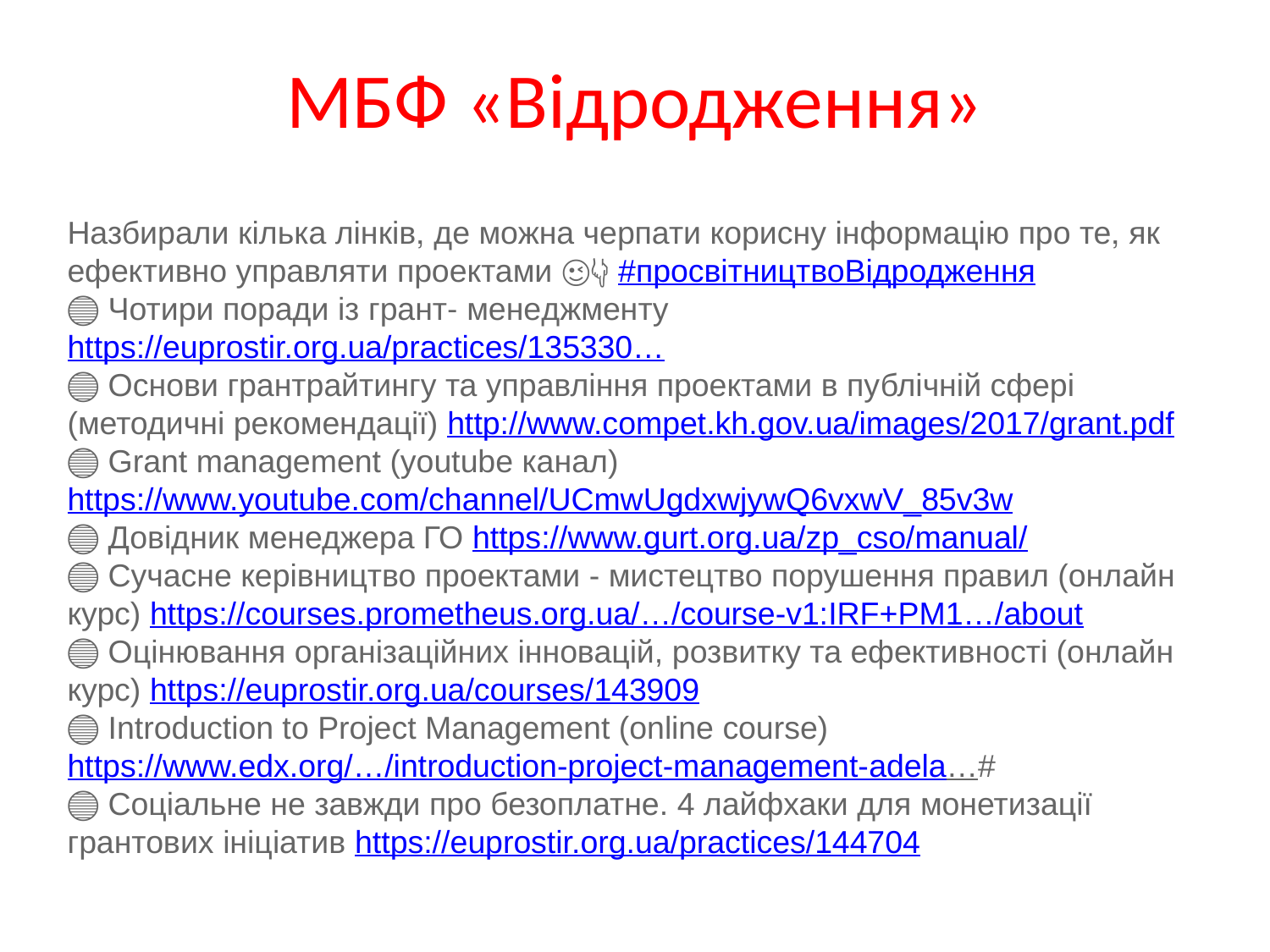

# МБФ «Відродження»
Назбирали кілька лінків, де можна черпати корисну інформацію про те, як ефективно управляти проектами 😉👇 #просвітництвоВідродження
🔵 Чотири поради із грант- менеджменту https://euprostir.org.ua/practices/135330…
🔵 Основи грантрайтингу та управління проектами в публічній сфері (методичні рекомендації) http://www.compet.kh.gov.ua/images/2017/grant.pdf
🔵 Grant management (youtube канал) https://www.youtube.com/channel/UCmwUgdxwjywQ6vxwV_85v3w
🔵 Довідник менеджера ГО https://www.gurt.org.ua/zp_cso/manual/
🔵 Сучасне керівництво проектами - мистецтво порушення правил (онлайн курс) https://courses.prometheus.org.ua/…/course-v1:IRF+PM1…/about
🔵 Оцінювання організаційних інновацій, розвитку та ефективності (онлайн курс) https://euprostir.org.ua/courses/143909
🔵 Introduction to Project Management (online course) https://www.edx.org/…/introduction-project-management-adela…#
🔵 Соціальне не завжди про безоплатне. 4 лайфхаки для монетизації грантових ініціатив https://euprostir.org.ua/practices/144704